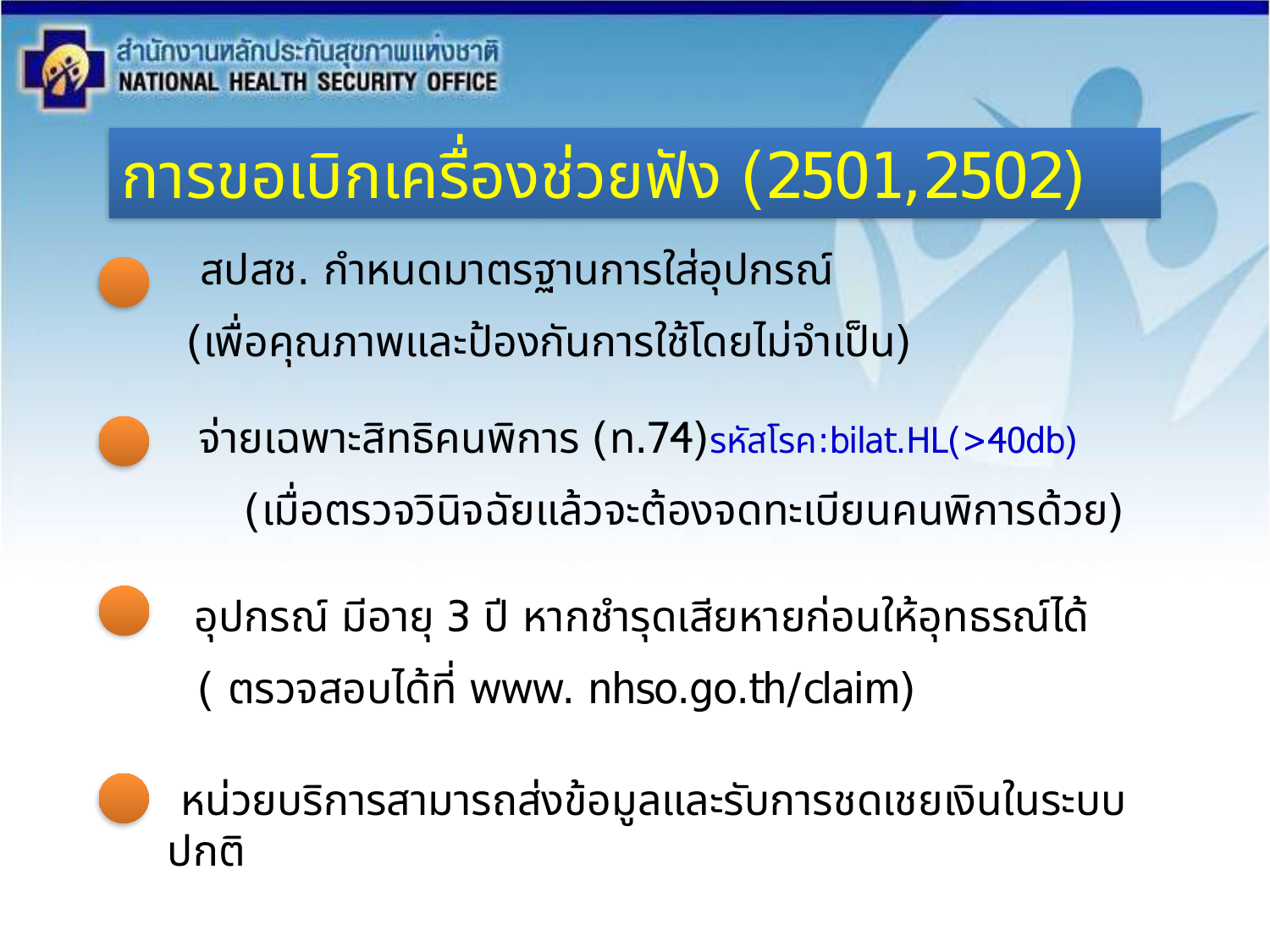

การขอเบิกเครื่องช่วยฟัง (2501,2502)
 สปสช. กำหนดมาตรฐานการใส่อุปกรณ์
(เพื่อคุณภาพและป้องกันการใช้โดยไม่จำเป็น)

  จ่ายเฉพาะสิทธิคนพิการ (ท.74)รหัสโรค:bilat.HL(>40db)
(เมื่อตรวจวินิจฉัยแล้วจะต้องจดทะเบียนคนพิการด้วย)

  อุปกรณ์ มีอายุ 3 ปี หากชำรุดเสียหายก่อนให้อุทธรณ์ได้
  ( ตรวจสอบได้ที่ www. nhso.go.th/claim)

 หน่วยบริการสามารถส่งข้อมูลและรับการชดเชยเงินในระบบปกติ